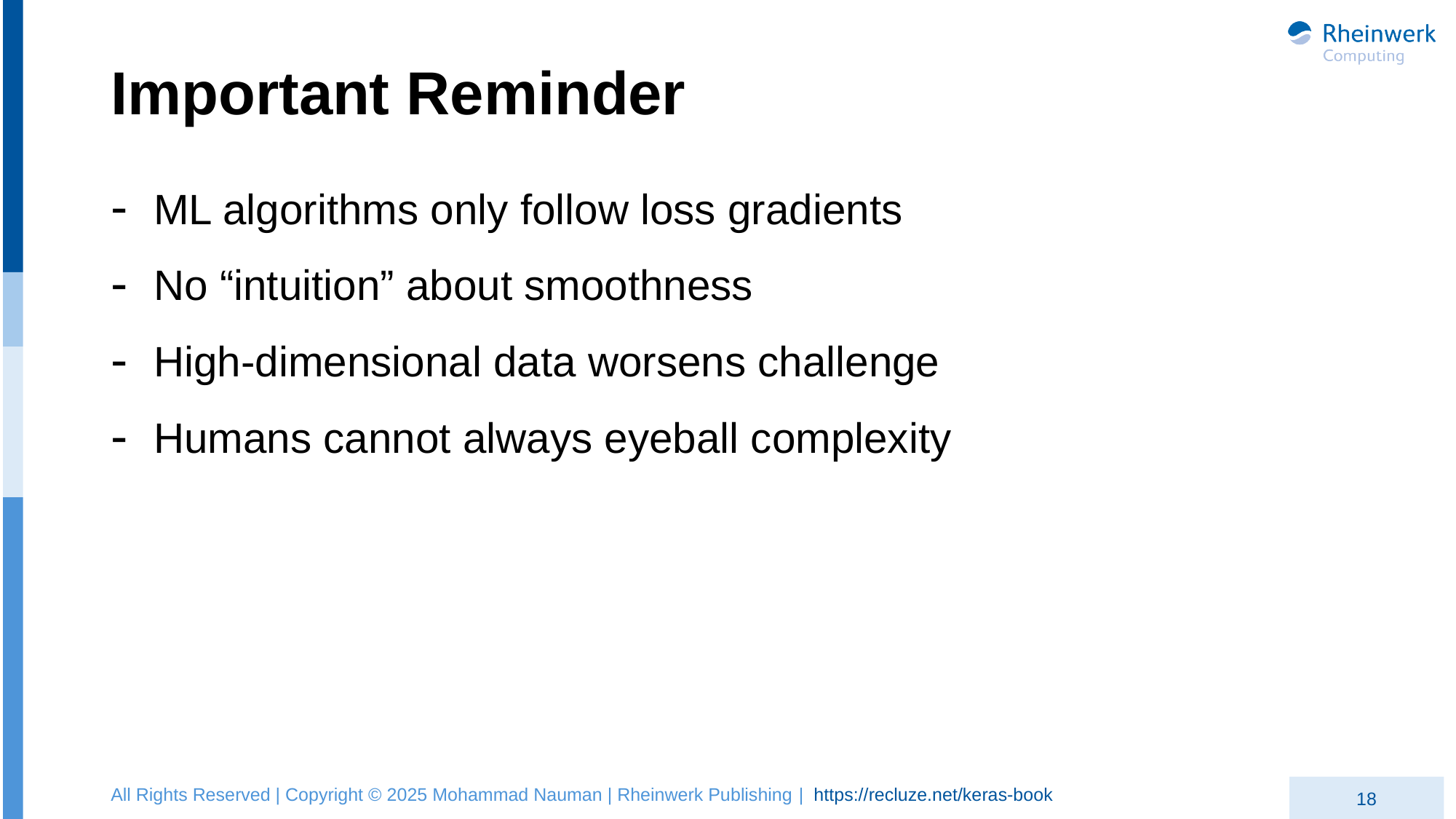

# Important Reminder
ML algorithms only follow loss gradients
No “intuition” about smoothness
High-dimensional data worsens challenge
Humans cannot always eyeball complexity